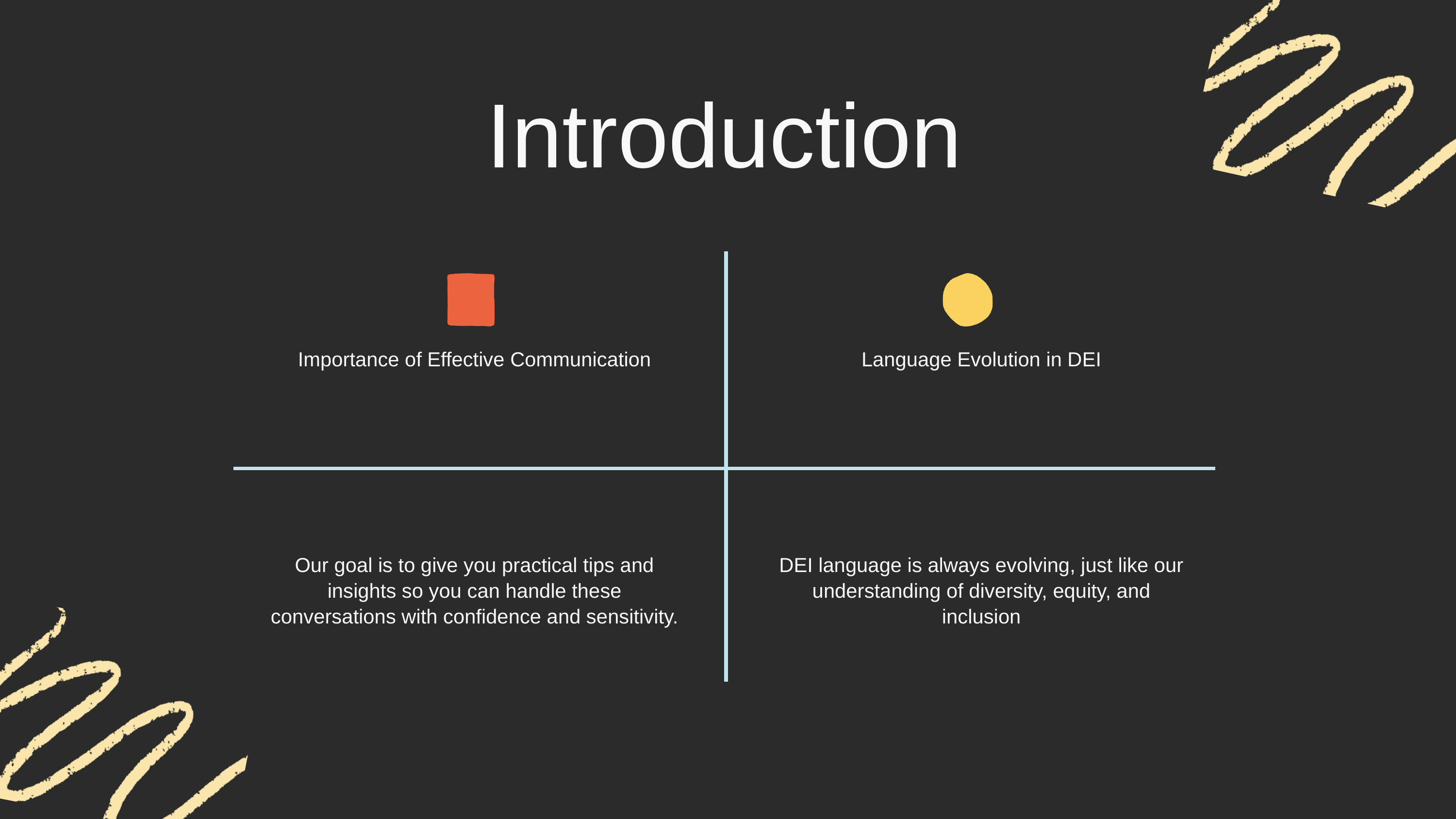

Introduction

Importance of Effective Communication
Language Evolution in DEI
Our goal is to give you practical tips and insights so you can handle these conversations with confidence and sensitivity.
DEI language is always evolving, just like our understanding of diversity, equity, and inclusion